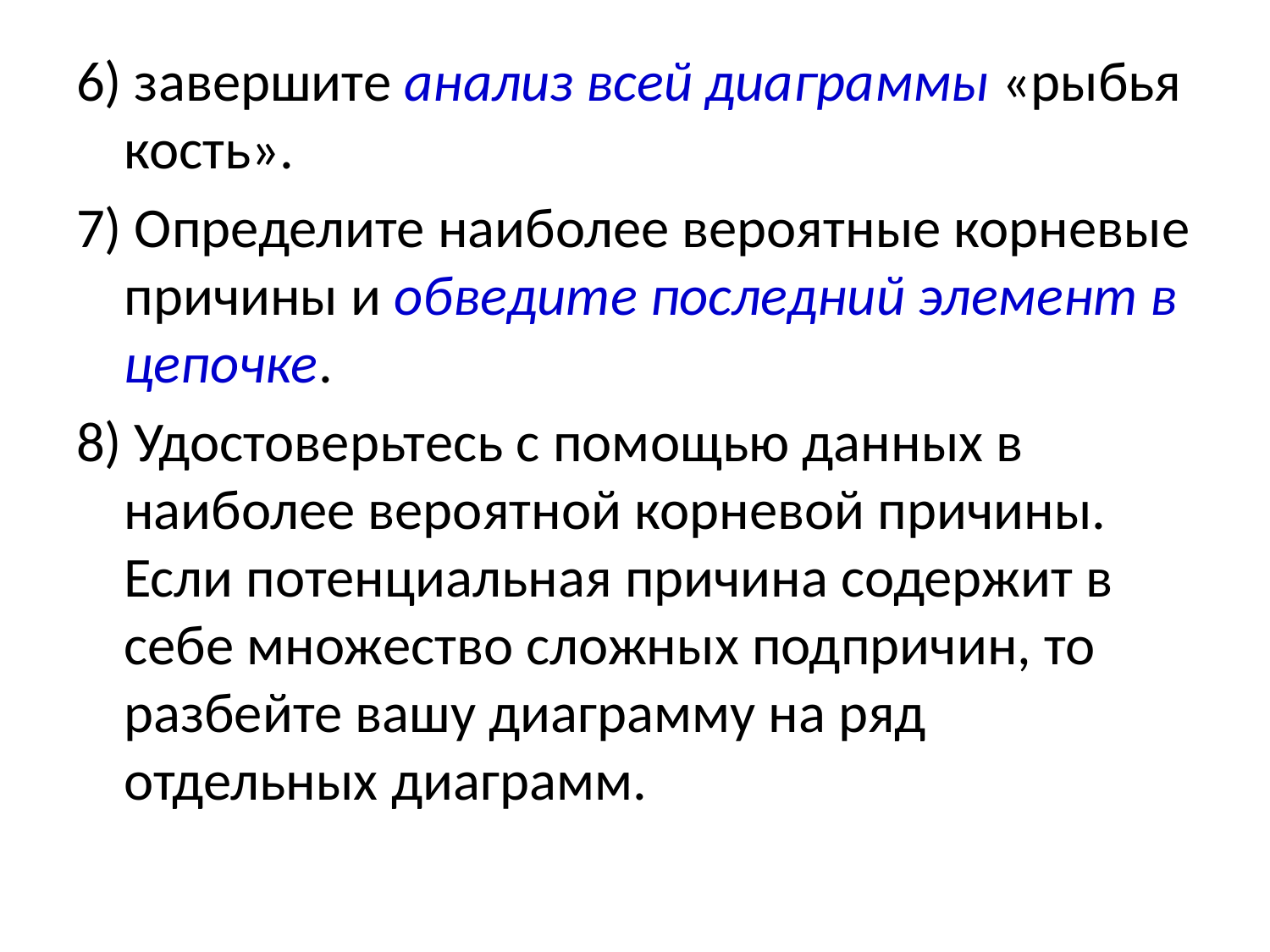

# 6) завершите анализ всей диаграммы «рыбья кость».
7) Определите наиболее вероятные корневые причины и обведите последний элемент в цепочке.
8) Удостоверьтесь с помощью данных в наиболее вероятной корневой причины. Если потенциальная причина содержит в себе множество сложных подпричин, то разбейте вашу диаграмму на ряд отдельных диаграмм.